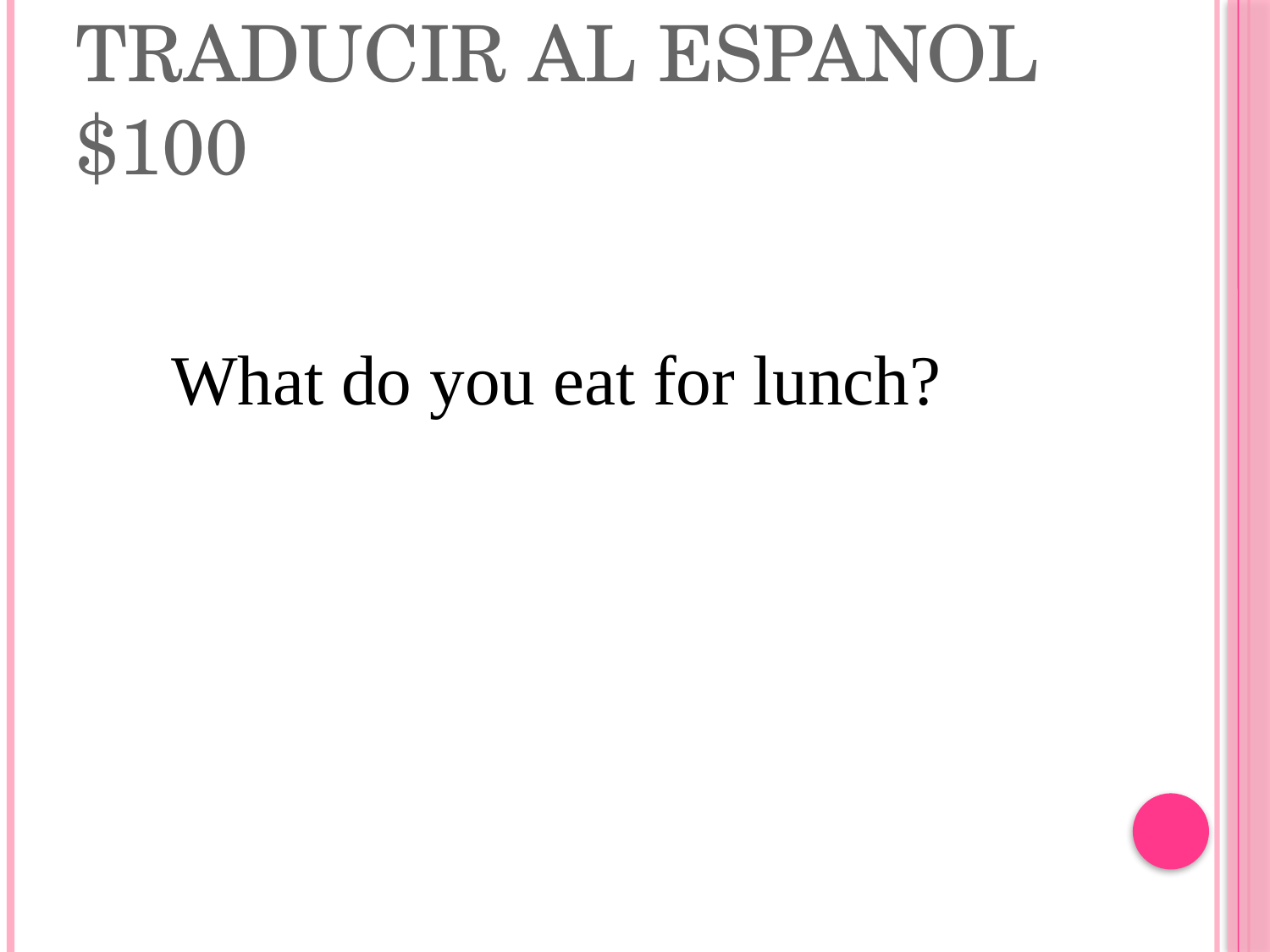

# Traducir al Espanol $100
What do you eat for lunch?